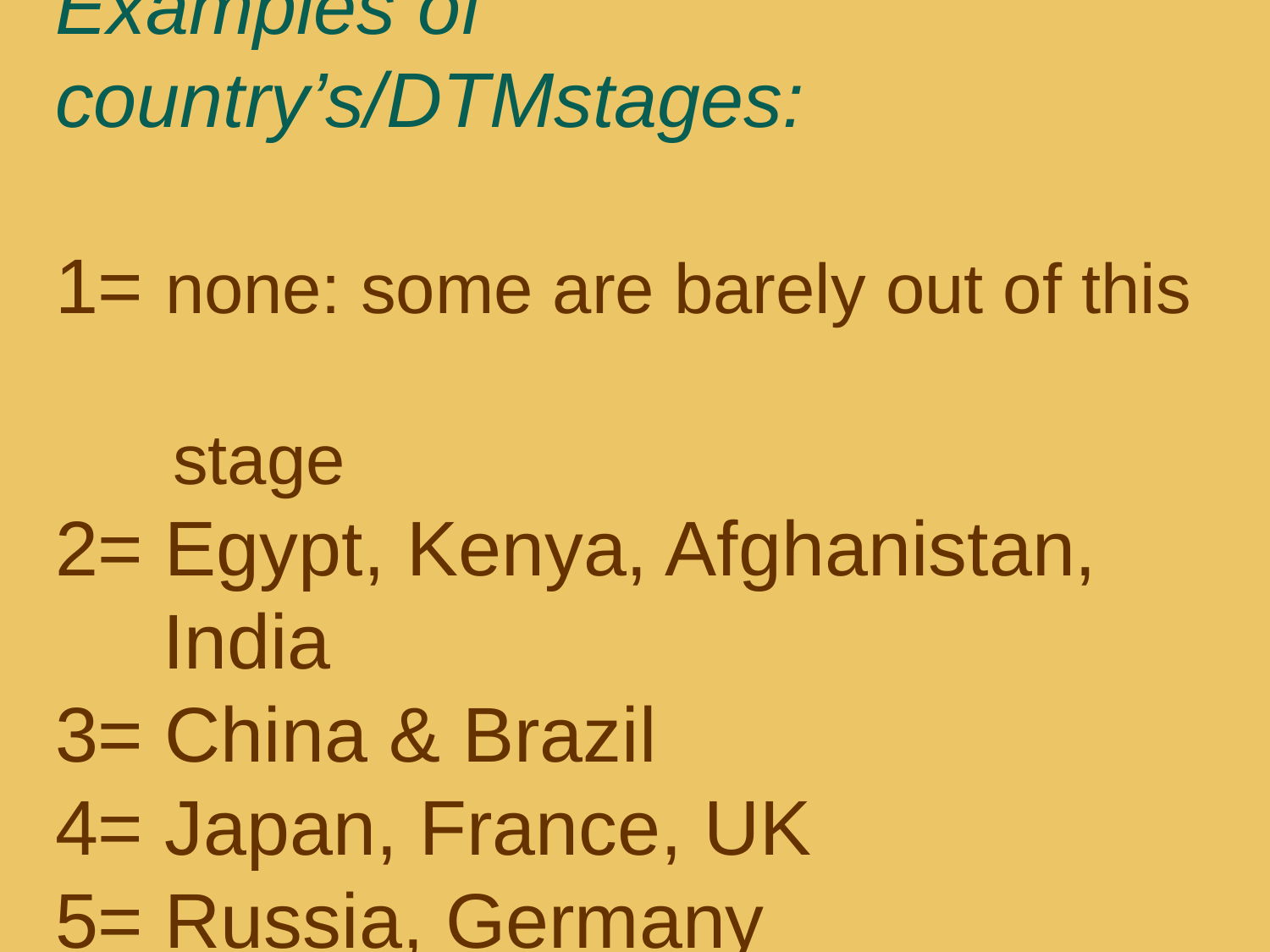

# Examples of country’s/DTMstages: 1= none: some are barely out of this stage 2= Egypt, Kenya, Afghanistan, India 3= China & Brazil 4= Japan, France, UK 5= Russia, Germany